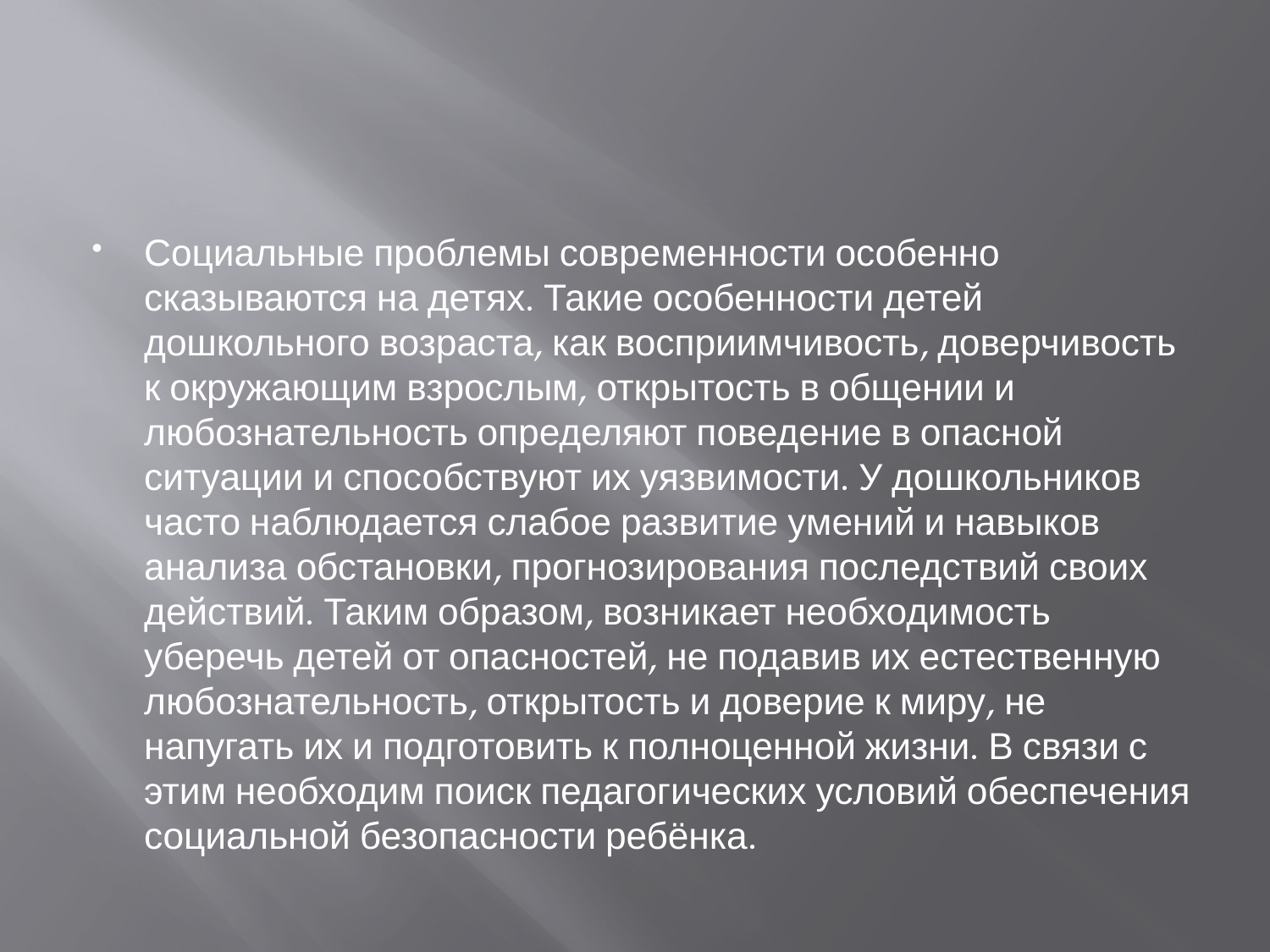

#
Социальные проблемы современности особенно сказываются на детях. Такие особенности детей дошкольного возраста, как восприимчивость, доверчивость к окружающим взрослым, открытость в общении и любознательность определяют поведение в опасной ситуации и способствуют их уязвимости. У дошкольников часто наблюдается слабое развитие умений и навыков анализа обстановки, прогнозирования последствий своих действий. Таким образом, возникает необходимость уберечь детей от опасностей, не подавив их естественную любознательность, открытость и доверие к миру, не напугать их и подготовить к полноценной жизни. В связи с этим необходим поиск педагогических условий обеспечения социальной безопасности ребёнка.